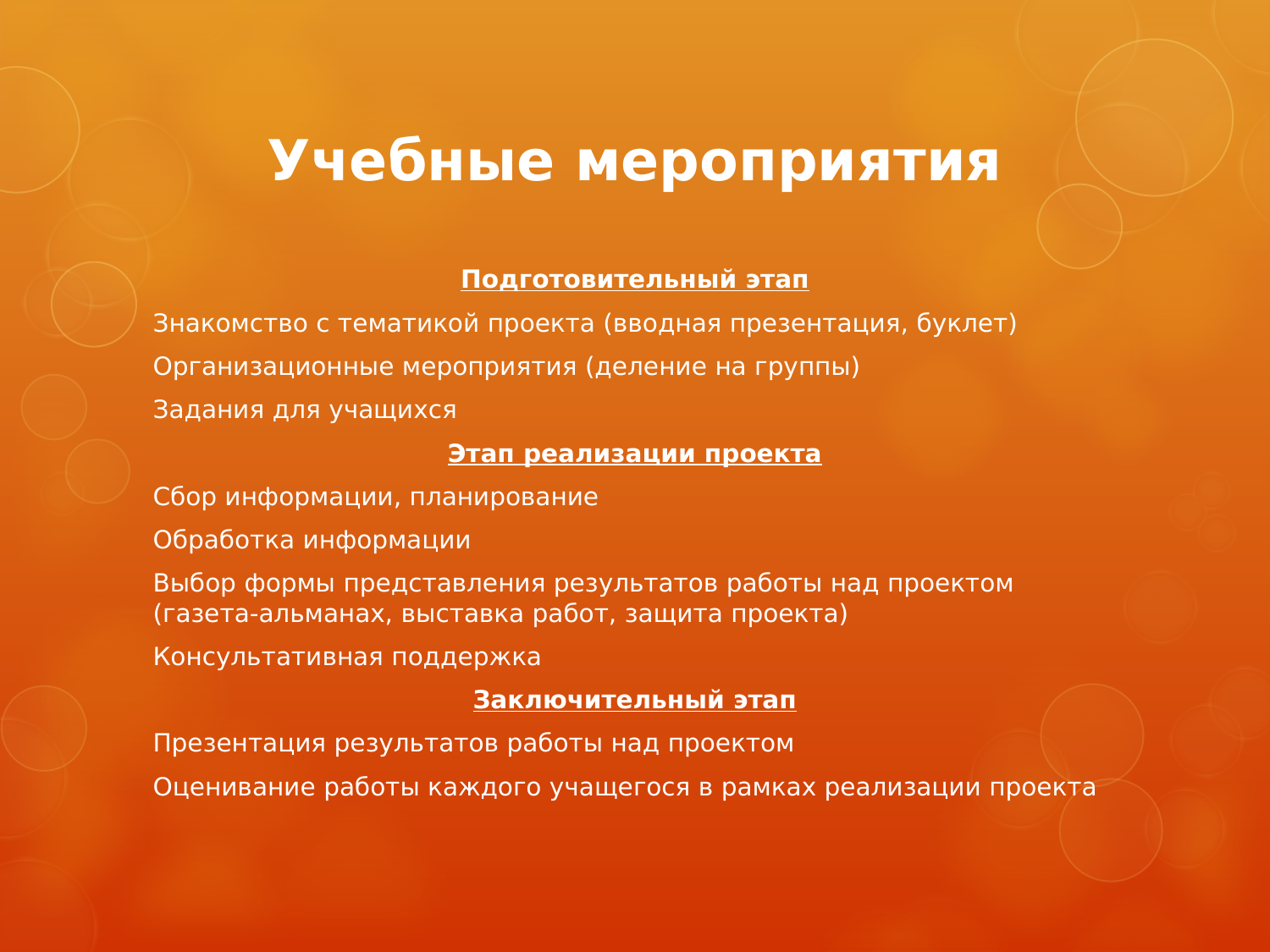

# Учебные мероприятия
Подготовительный этап
Знакомство с тематикой проекта (вводная презентация, буклет)
Организационные мероприятия (деление на группы)
Задания для учащихся
Этап реализации проекта
Сбор информации, планирование
Обработка информации
Выбор формы представления результатов работы над проектом (газета-альманах, выставка работ, защита проекта)
Консультативная поддержка
Заключительный этап
Презентация результатов работы над проектом
Оценивание работы каждого учащегося в рамках реализации проекта